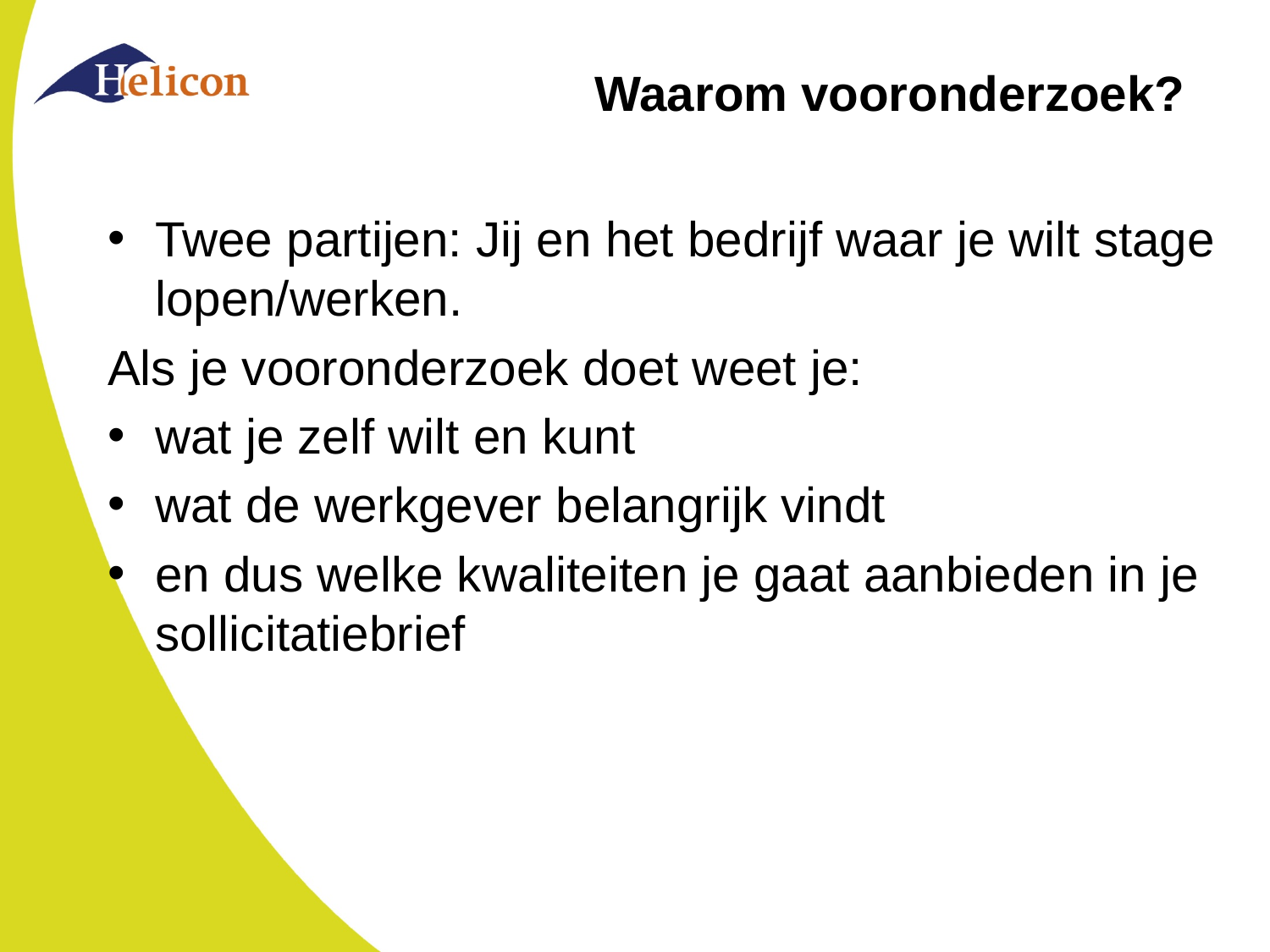

# Waarom vooronderzoek?
Twee partijen: Jij en het bedrijf waar je wilt stage lopen/werken.
Als je vooronderzoek doet weet je:
wat je zelf wilt en kunt
wat de werkgever belangrijk vindt
en dus welke kwaliteiten je gaat aanbieden in je sollicitatiebrief